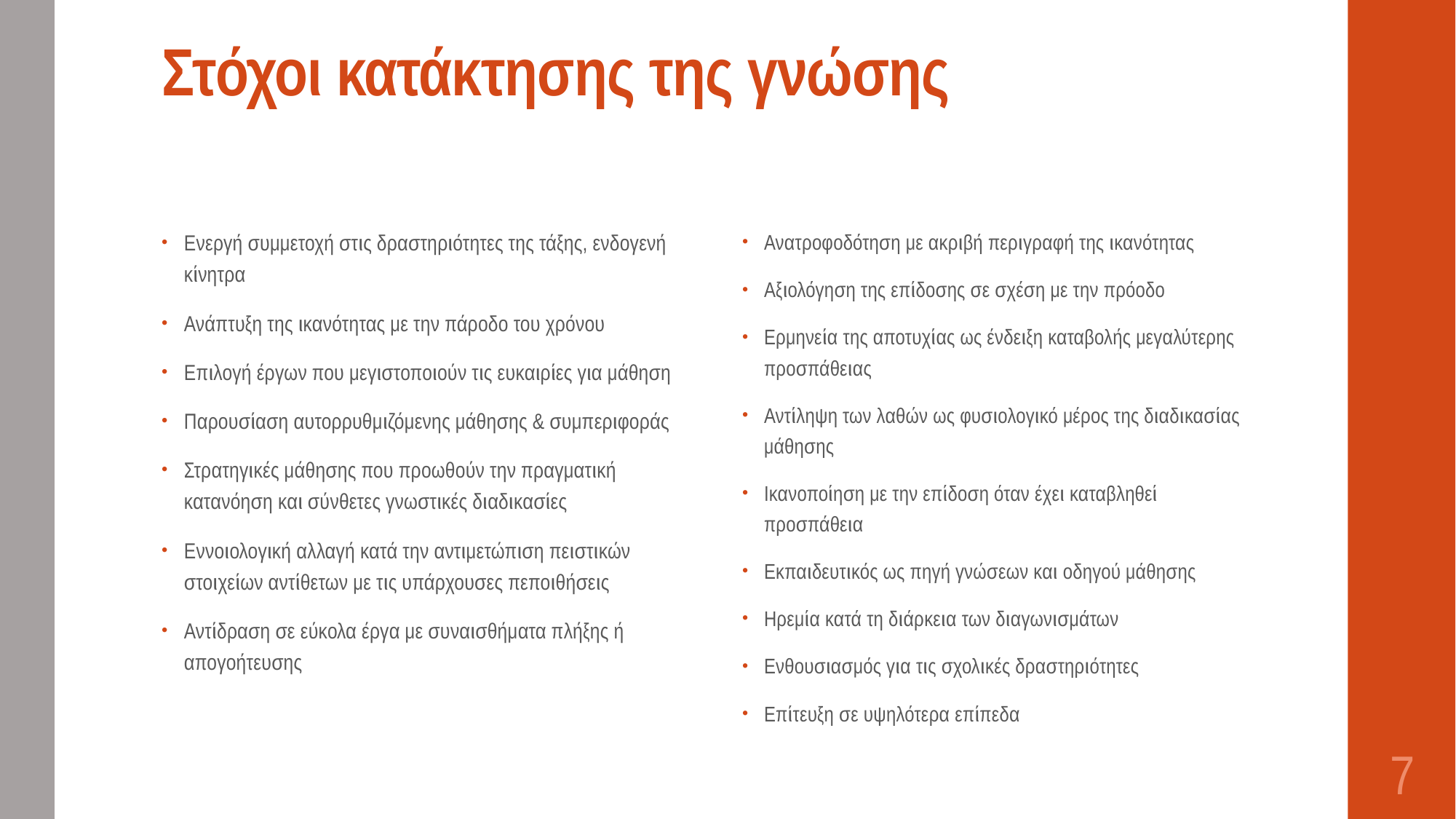

# Στόχοι κατάκτησης της γνώσης
Ενεργή συμμετοχή στις δραστηριότητες της τάξης, ενδογενή κίνητρα
Ανάπτυξη της ικανότητας με την πάροδο του χρόνου
Επιλογή έργων που μεγιστοποιούν τις ευκαιρίες για μάθηση
Παρουσίαση αυτορρυθμιζόμενης μάθησης & συμπεριφοράς
Στρατηγικές μάθησης που προωθούν την πραγματική κατανόηση και σύνθετες γνωστικές διαδικασίες
Εννοιολογική αλλαγή κατά την αντιμετώπιση πειστικών στοιχείων αντίθετων με τις υπάρχουσες πεποιθήσεις
Αντίδραση σε εύκολα έργα με συναισθήματα πλήξης ή απογοήτευσης
Ανατροφοδότηση με ακριβή περιγραφή της ικανότητας
Αξιολόγηση της επίδοσης σε σχέση με την πρόοδο
Ερμηνεία της αποτυχίας ως ένδειξη καταβολής μεγαλύτερης προσπάθειας
Αντίληψη των λαθών ως φυσιολογικό μέρος της διαδικασίας μάθησης
Ικανοποίηση με την επίδοση όταν έχει καταβληθεί προσπάθεια
Εκπαιδευτικός ως πηγή γνώσεων και οδηγού μάθησης
Ηρεμία κατά τη διάρκεια των διαγωνισμάτων
Ενθουσιασμός για τις σχολικές δραστηριότητες
Επίτευξη σε υψηλότερα επίπεδα
7